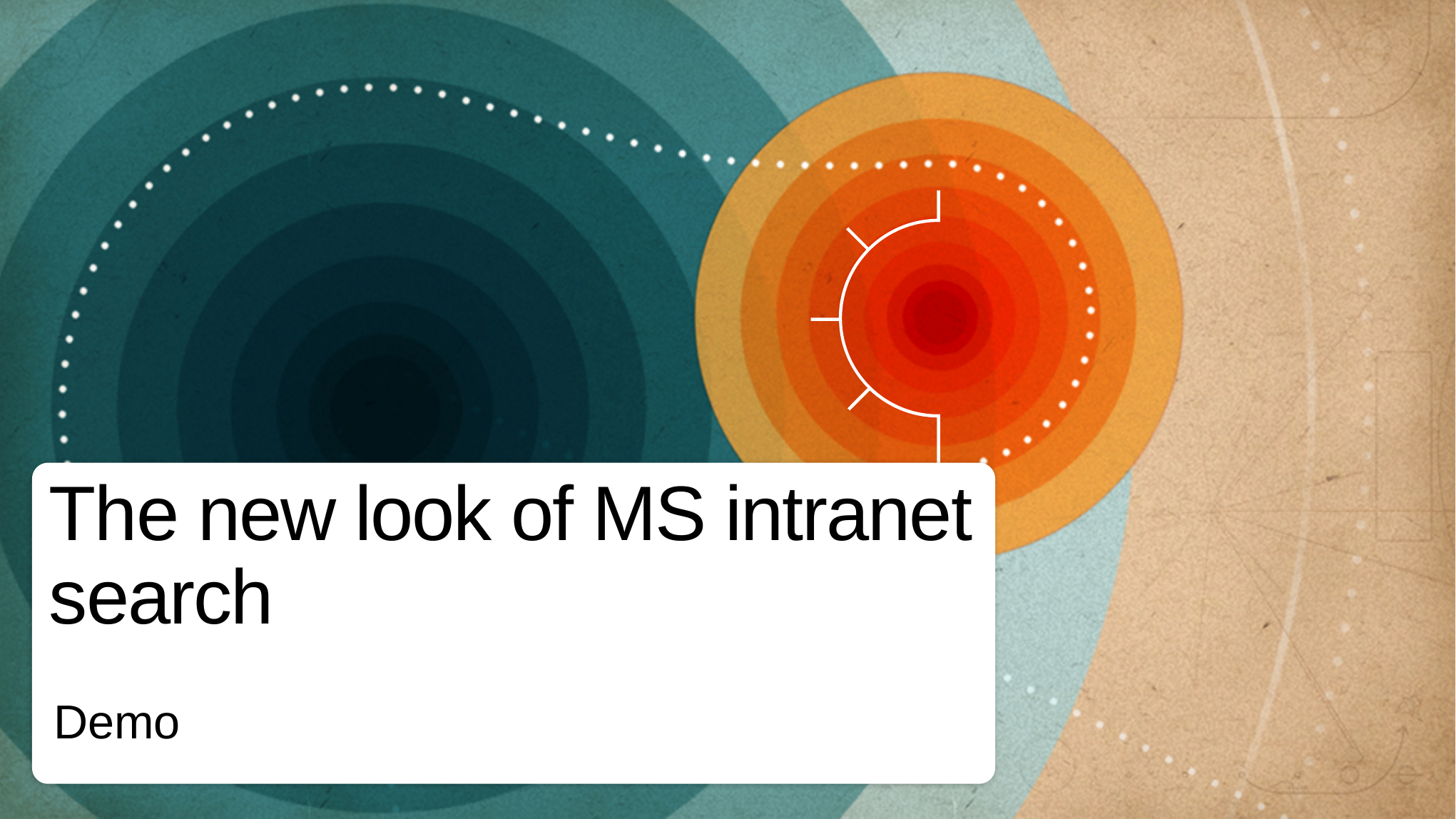

# The new look of MS intranet search

Demo